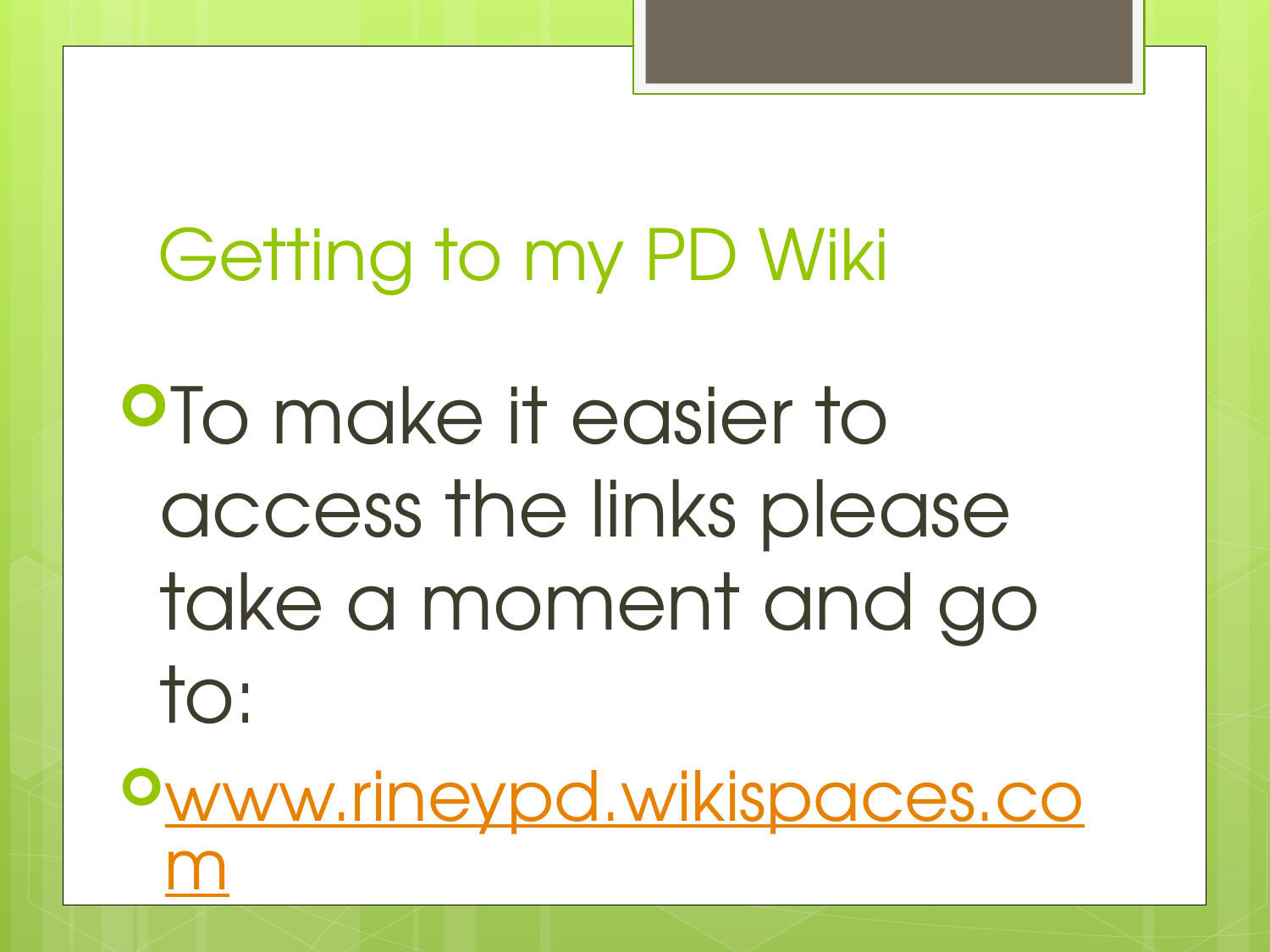

# Getting to my PD Wiki
To make it easier to access the links please take a moment and go to:
www.rineypd.wikispaces.com